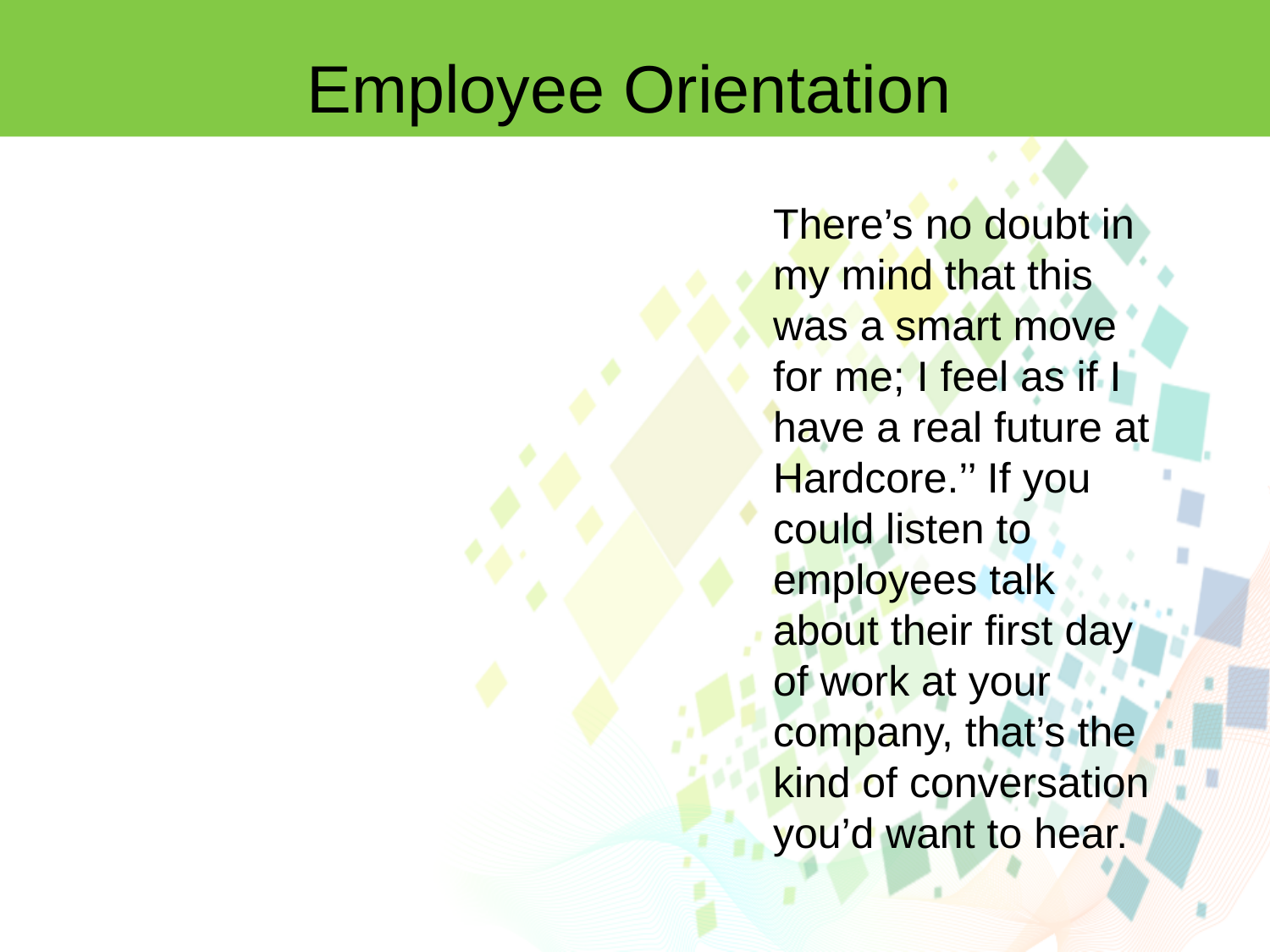

Employee Orientation
There’s no doubt in my mind that this was a smart move for me; I feel as if I have a real future at Hardcore.’’ If you could listen to employees talk about their first day of work at your company, that’s the kind of conversation you’d want to hear.